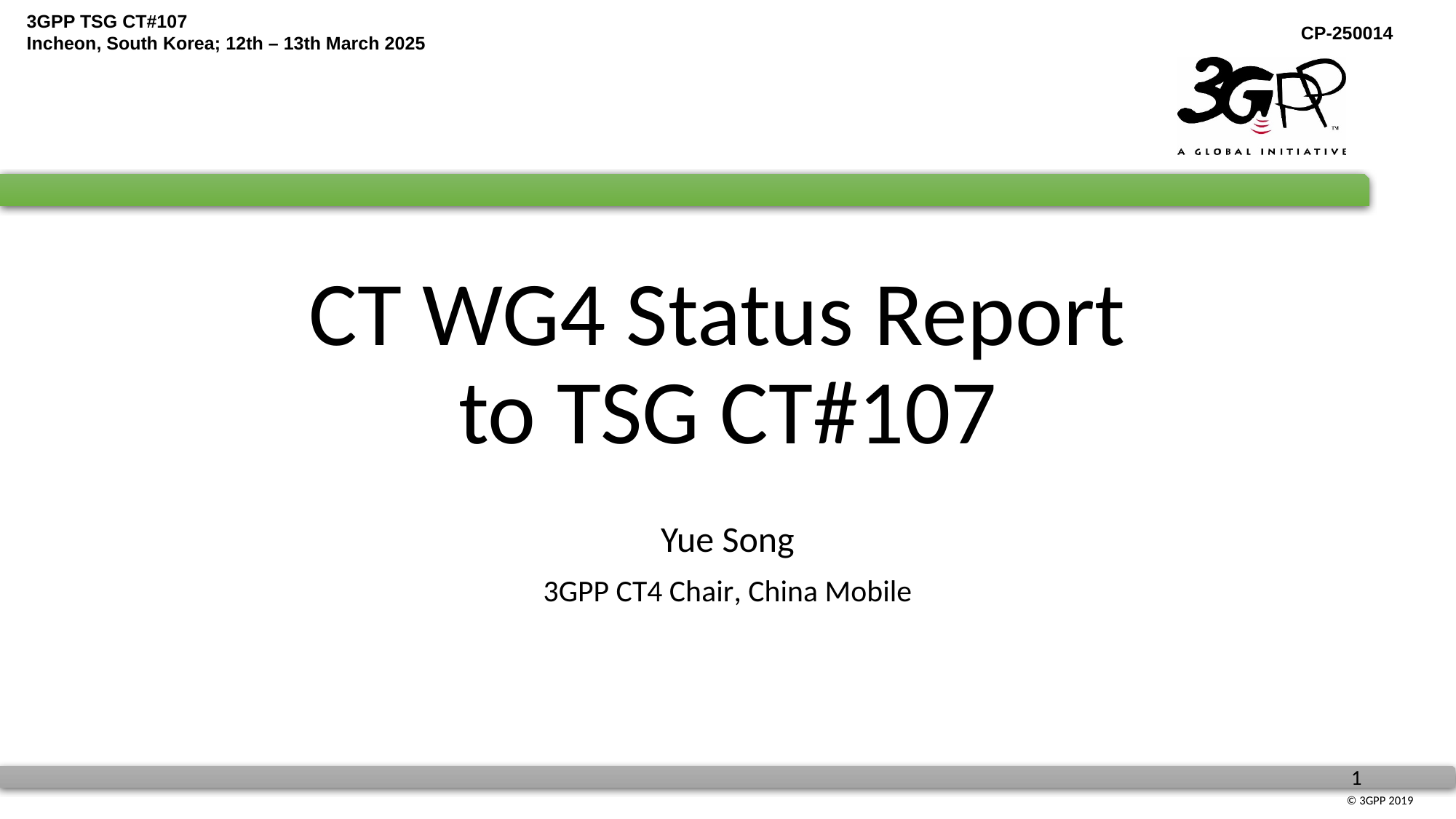

# CT WG4 Status Report to TSG CT#107
Yue Song
3GPP CT4 Chair, China Mobile